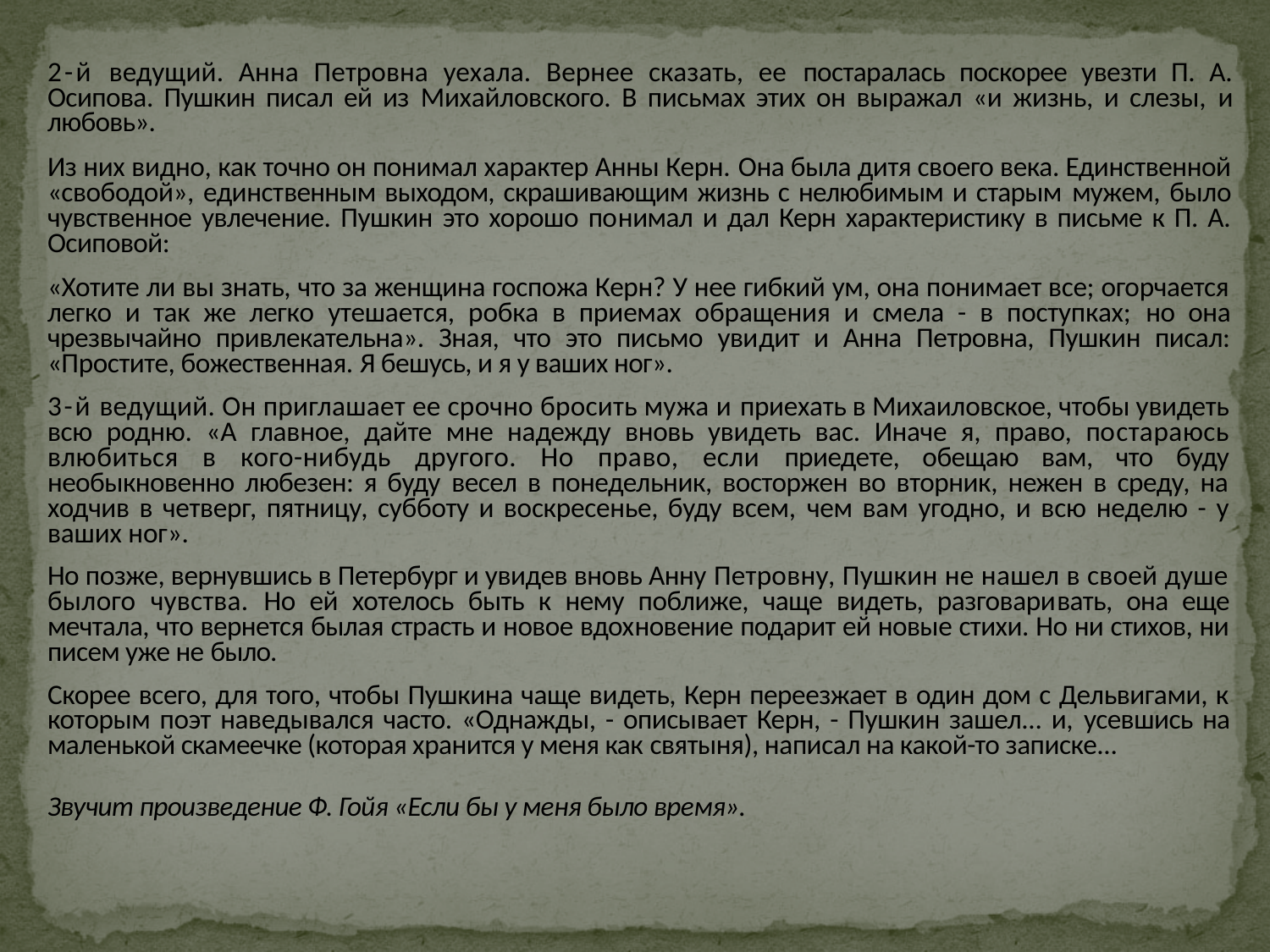

#
2-й ведущий. Анна Петровна уехала. Вернее сказать, ее постаралась поскорее увезти П. А. Осипова. Пушкин писал ей из Михайловского. В письмах этих он выражал «и жизнь, и слезы, и любовь».
Из них видно, как точно он понимал характер Анны Керн. Она была дитя своего века. Единственной «свободой», единст­венным выходом, скрашивающим жизнь с нелюбимым и старым мужем, было чувственное увлечение. Пушкин это хорошо по­нимал и дал Керн характеристику в письме к П. А. Осиповой:
«Хотите ли вы знать, что за женщина госпожа Керн? У нее гибкий ум, она понимает все; огорчается легко и так же легко утешается, робка в приемах обращения и смела - в поступках; но она чрезвычайно привлекательна». Зная, что это письмо уви­дит и Анна Петровна, Пушкин писал: «Простите, божественная. Я бешусь, и я у ваших ног».
3-й ведущий. Он приглашает ее срочно бросить мужа и приехать в Михаиловское, чтобы увидеть всю родню. «А глав­ное, дайте мне надежду вновь увидеть вас. Иначе я, право, по­стараюсь влюбиться в кого-нибудь другого. Но право, если приедете, обещаю вам, что буду необыкновенно любезен: я буду весел в понедельник, восторжен во вторник, нежен в среду, на­ходчив в четверг, пятницу, субботу и воскресенье, буду всем, чем вам угодно, и всю неделю - у ваших ног».
Но позже, вернувшись в Петербург и увидев вновь Анну Петровну, Пушкин не нашел в своей душе былого чувства. Но ей хотелось быть к нему поближе, чаще видеть, разговари­вать, она еще мечтала, что вернется былая страсть и новое вдох­новение подарит ей новые стихи. Но ни стихов, ни писем уже не было.
Скорее всего, для того, чтобы Пушкина чаще видеть, Керн переезжает в один дом с Дельвигами, к которым поэт наведы­вался часто. «Однажды, - описывает Керн, - Пушкин зашел... и, усевшись на маленькой скамеечке (которая хранится у меня как святыня), написал на какой-то записке...
Звучит произведение Ф. Гойя «Если бы у меня было время».